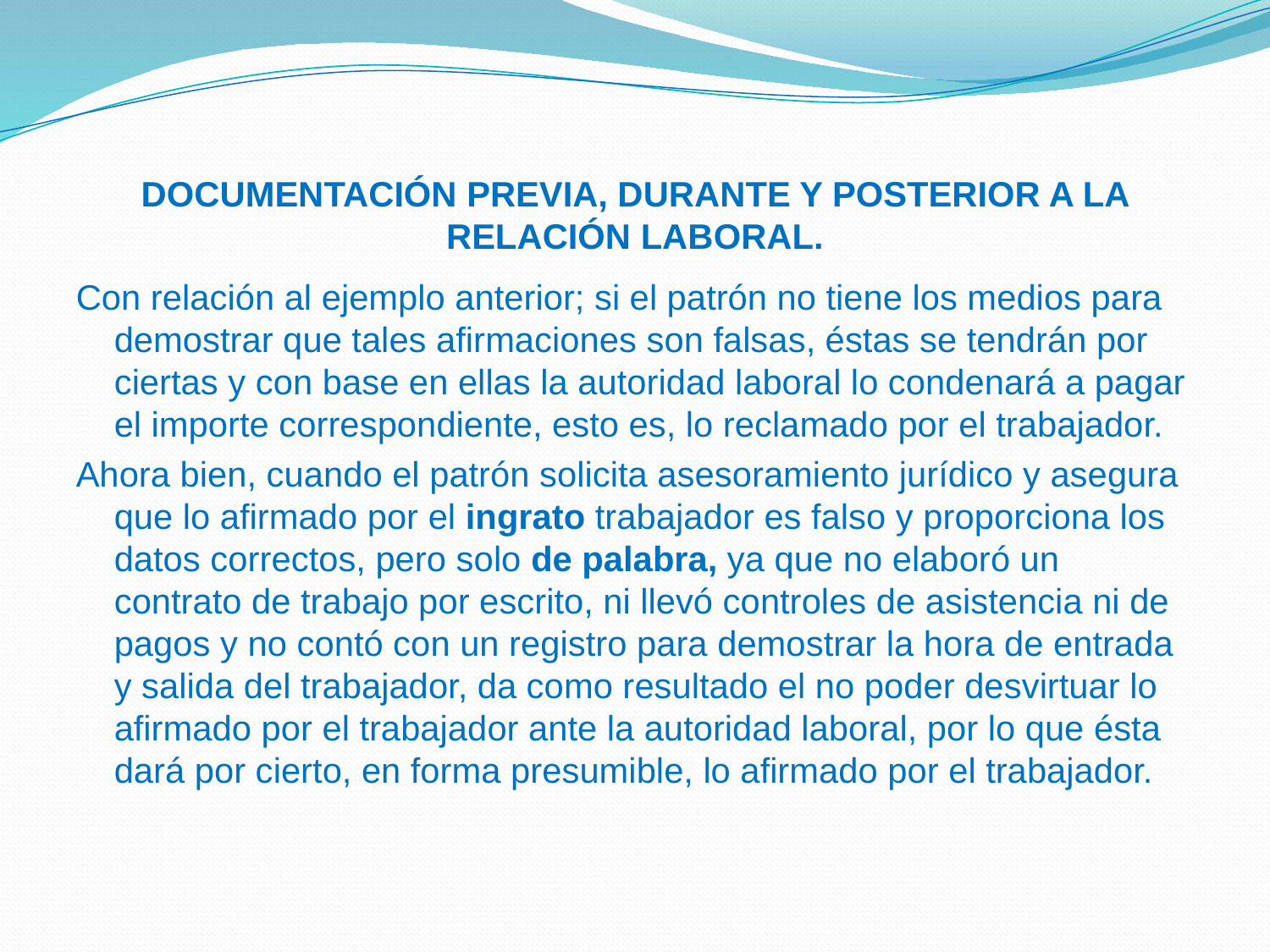

# DOCUMENTACIÓN PREVIA, DURANTE Y POSTERIOR A LA RELACIÓN LABORAL.
Con relación al ejemplo anterior; si el patrón no tiene los medios para demostrar que tales afirmaciones son falsas, éstas se tendrán por ciertas y con base en ellas la autoridad laboral lo condenará a pagar el importe correspondiente, esto es, lo reclamado por el trabajador.
Ahora bien, cuando el patrón solicita asesoramiento jurídico y asegura que lo afirmado por el ingrato trabajador es falso y proporciona los datos correctos, pero solo de palabra, ya que no elaboró un contrato de trabajo por escrito, ni llevó controles de asistencia ni de pagos y no contó con un registro para demostrar la hora de entrada y salida del trabajador, da como resultado el no poder desvirtuar lo afirmado por el trabajador ante la autoridad laboral, por lo que ésta dará por cierto, en forma presumible, lo afirmado por el trabajador.